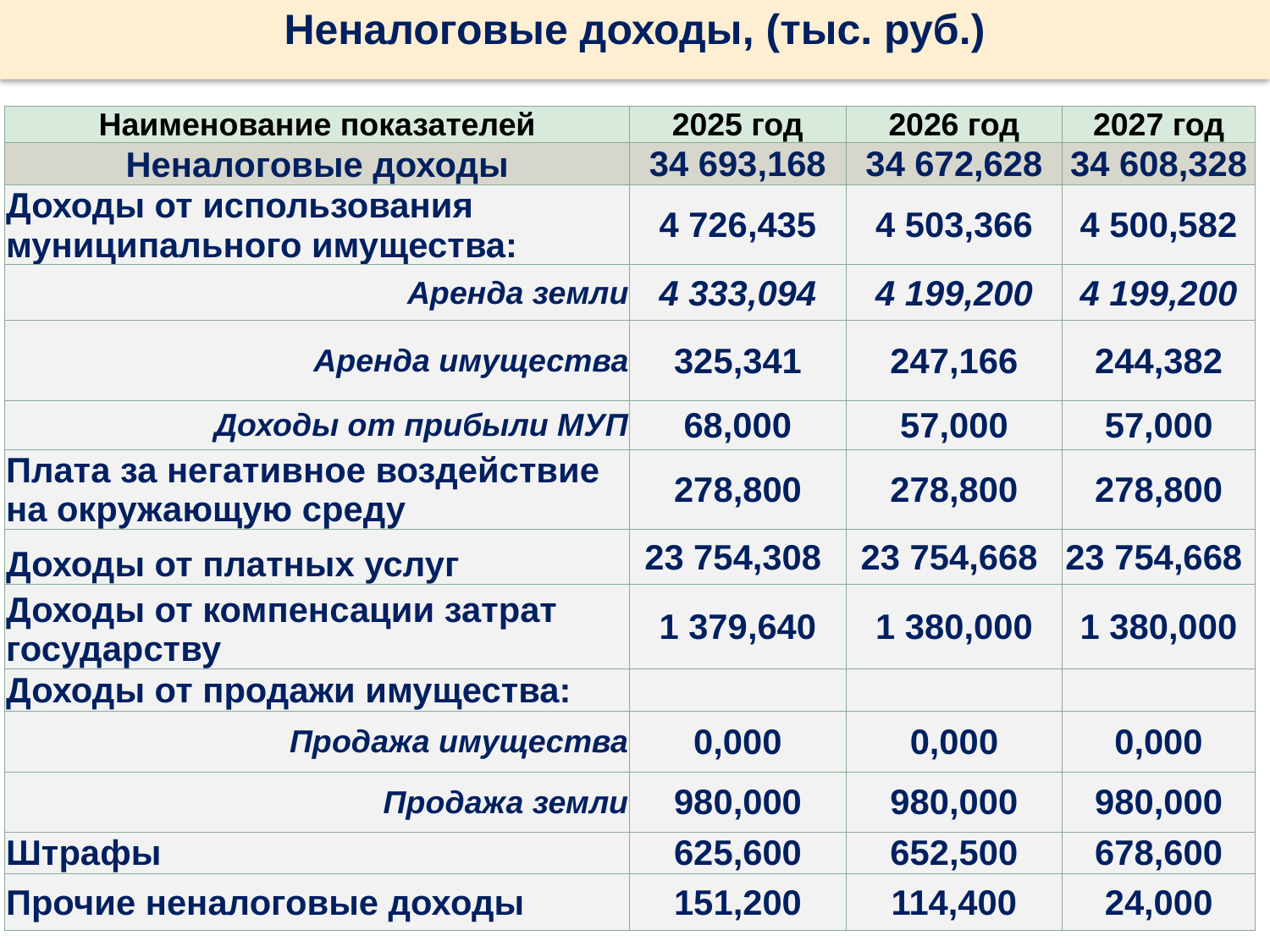

Неналоговые доходы, (тыс. руб.)
| Наименование показателей | 2025 год | 2026 год | 2027 год |
| --- | --- | --- | --- |
| Неналоговые доходы | 34 693,168 | 34 672,628 | 34 608,328 |
| Доходы от использования муниципального имущества: | 4 726,435 | 4 503,366 | 4 500,582 |
| Аренда земли | 4 333,094 | 4 199,200 | 4 199,200 |
| Аренда имущества | 325,341 | 247,166 | 244,382 |
| Доходы от прибыли МУП | 68,000 | 57,000 | 57,000 |
| Плата за негативное воздействие на окружающую среду | 278,800 | 278,800 | 278,800 |
| Доходы от платных услуг | 23 754,308 | 23 754,668 | 23 754,668 |
| Доходы от компенсации затрат государству | 1 379,640 | 1 380,000 | 1 380,000 |
| Доходы от продажи имущества: |  |  |  |
| Продажа имущества | 0,000 | 0,000 | 0,000 |
| Продажа земли | 980,000 | 980,000 | 980,000 |
| Штрафы | 625,600 | 652,500 | 678,600 |
| Прочие неналоговые доходы | 151,200 | 114,400 | 24,000 |